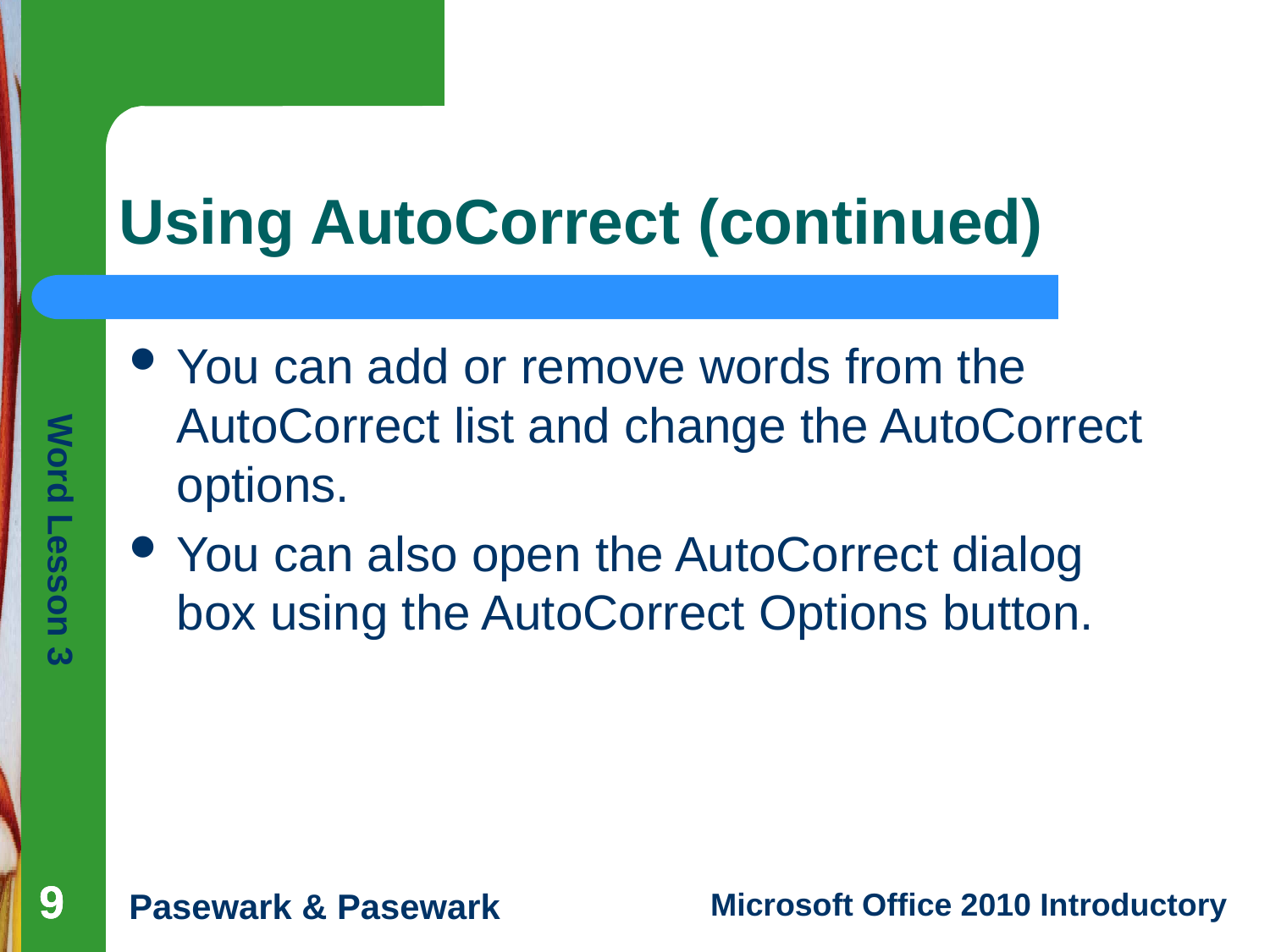

# Using AutoCorrect (continued)
You can add or remove words from the AutoCorrect list and change the AutoCorrect options.
You can also open the AutoCorrect dialog box using the AutoCorrect Options button.
9
9
9